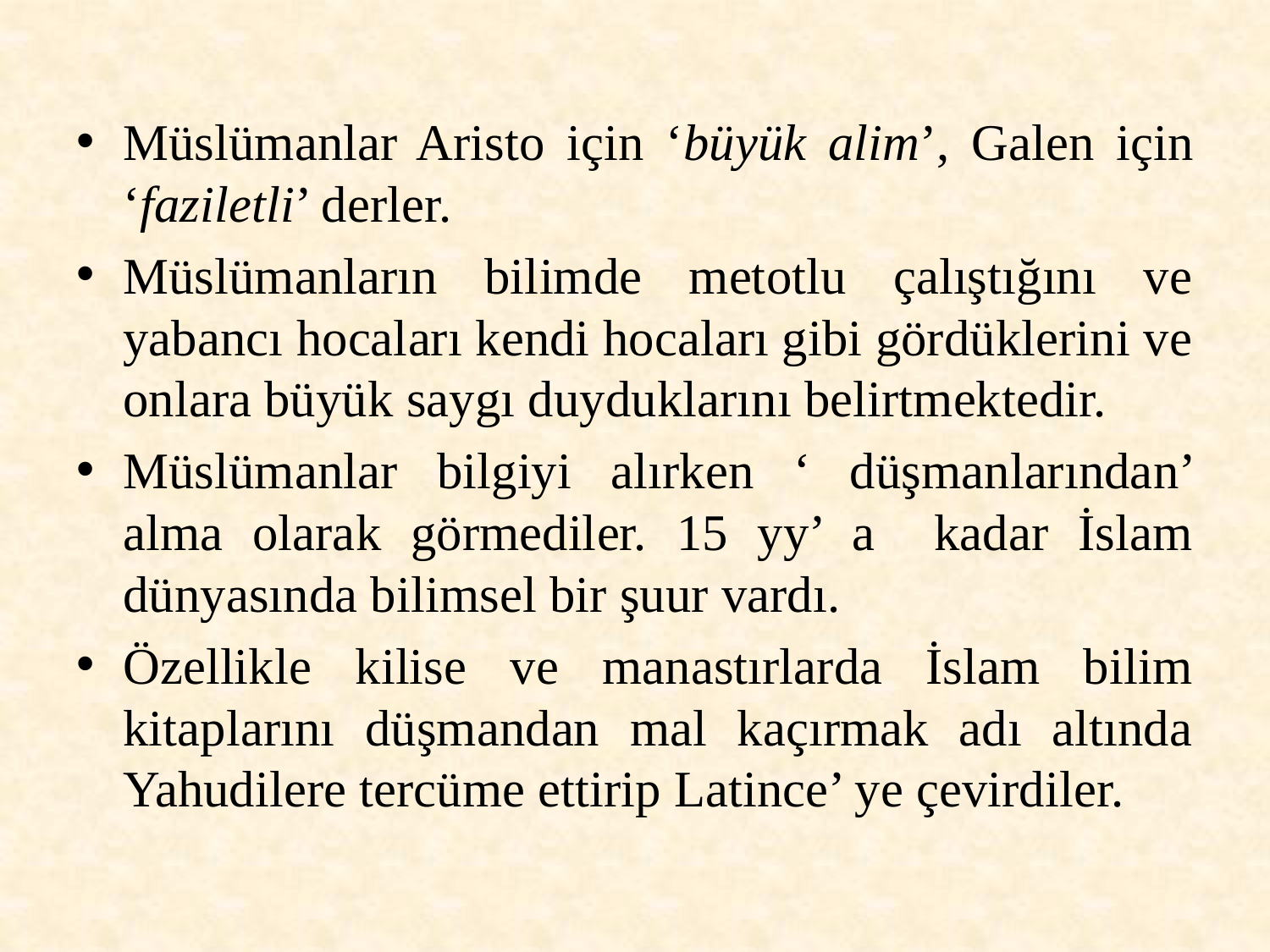

Müslümanlar Aristo için ‘büyük alim’, Galen için ‘faziletli’ derler.
Müslümanların bilimde metotlu çalıştığını ve yabancı hocaları kendi hocaları gibi gördüklerini ve onlara büyük saygı duyduklarını belirtmektedir.
Müslümanlar bilgiyi alırken ‘ düşmanlarından’ alma olarak görmediler. 15 yy’ a  kadar İslam dünyasında bilimsel bir şuur vardı.
Özellikle kilise ve manastırlarda İslam bilim kitaplarını düşmandan mal kaçırmak adı altında Yahudilere tercüme ettirip Latince’ ye çevirdiler.